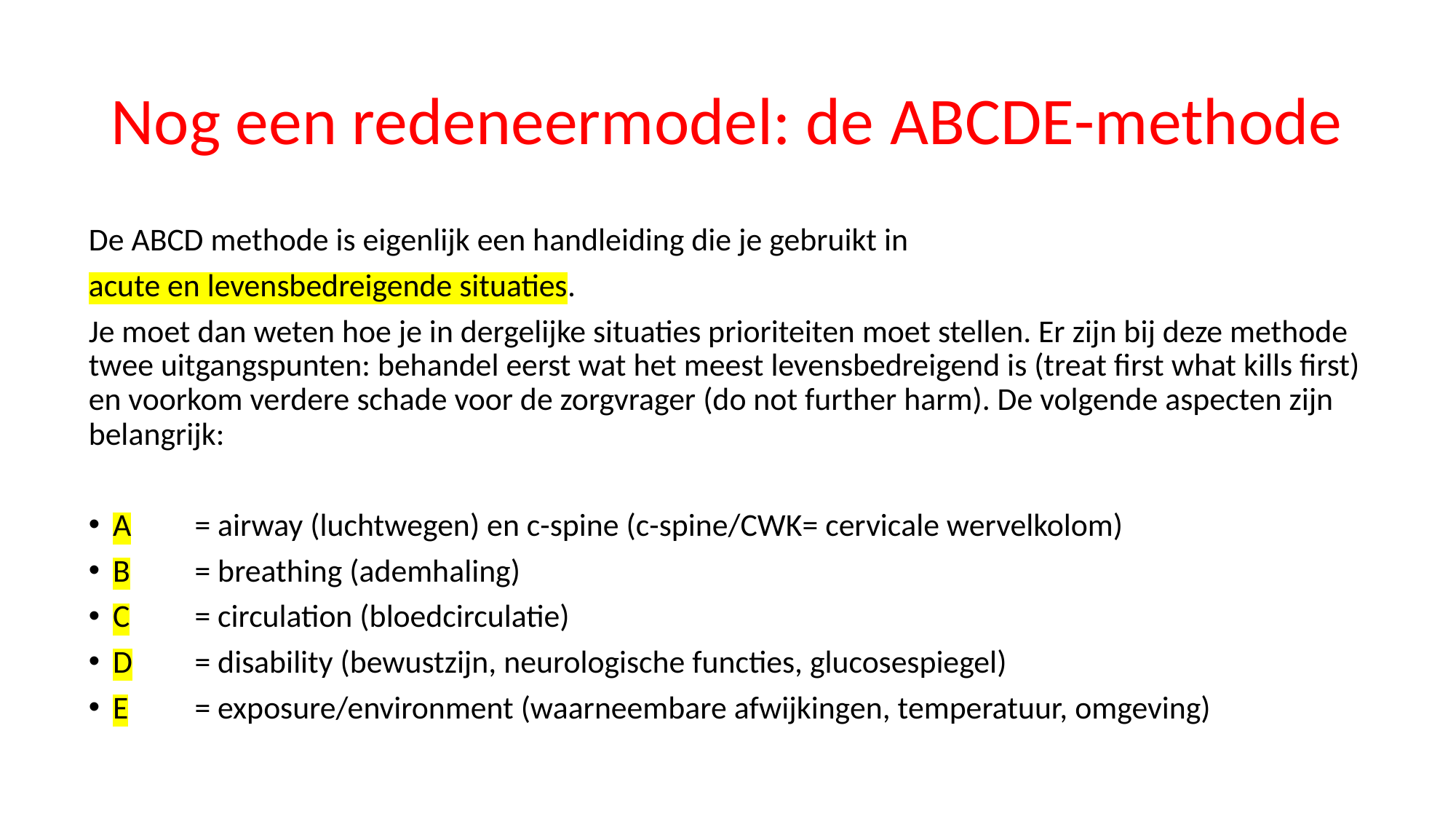

# Nog een redeneermodel: de ABCDE-methode
De ABCD methode is eigenlijk een handleiding die je gebruikt in
acute en levensbedreigende situaties.
Je moet dan weten hoe je in dergelijke situaties prioriteiten moet stellen. Er zijn bij deze methode twee uitgangspunten: behandel eerst wat het meest levensbedreigend is (treat first what kills first) en voorkom verdere schade voor de zorgvrager (do not further harm). De volgende aspecten zijn belangrijk:

A	= airway (luchtwegen) en c-spine (c-spine/CWK= cervicale wervelkolom)
B	= breathing (ademhaling)
C	= circulation (bloedcirculatie)
D	= disability (bewustzijn, neurologische functies, glucosespiegel)
E	= exposure/environment (waarneembare afwijkingen, temperatuur, omgeving)